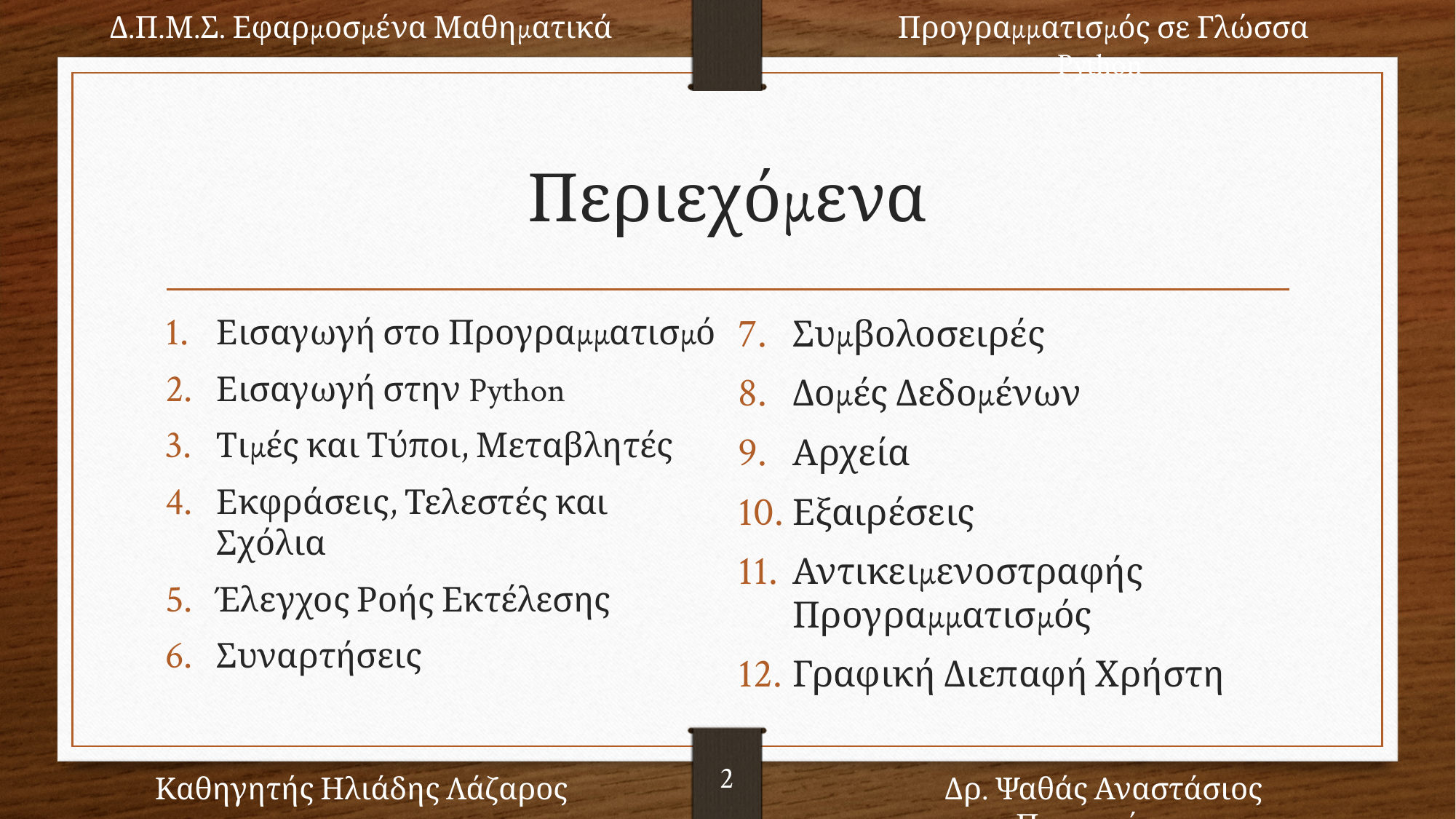

Δ.Π.Μ.Σ. Εφαρμοσμένα Μαθηματικά
Προγραμματισμός σε Γλώσσα Python
2
Καθηγητής Ηλιάδης Λάζαρος
Δρ. Ψαθάς Αναστάσιος Παναγιώτης
# Περιεχόμενα
Εισαγωγή στο Προγραμματισμό
Εισαγωγή στην Python
Τιμές και Τύποι, Μεταβλητές
Εκφράσεις, Τελεστές και Σχόλια
Έλεγχος Ροής Εκτέλεσης
Συναρτήσεις
Συμβολοσειρές
Δομές Δεδομένων
Αρχεία
Εξαιρέσεις
Αντικειμενοστραφής Προγραμματισμός
Γραφική Διεπαφή Χρήστη